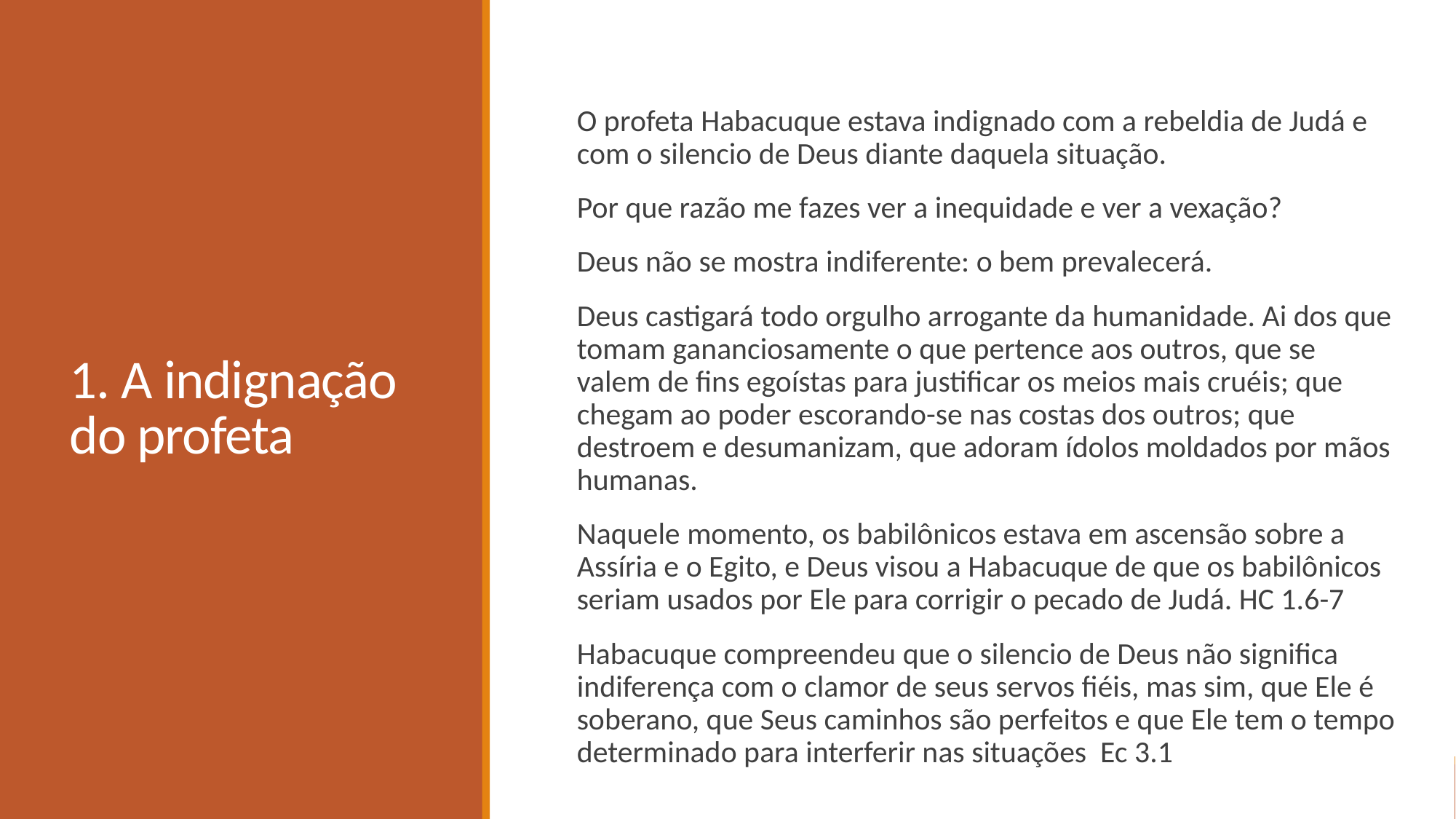

O profeta Habacuque estava indignado com a rebeldia de Judá e com o silencio de Deus diante daquela situação.
Por que razão me fazes ver a inequidade e ver a vexação?
Deus não se mostra indiferente: o bem prevalecerá.
Deus castigará todo orgulho arrogante da humanidade. Ai dos que tomam gananciosamente o que pertence aos outros, que se valem de fins egoístas para justificar os meios mais cruéis; que chegam ao poder escorando-se nas costas dos outros; que destroem e desumanizam, que adoram ídolos moldados por mãos humanas.
Naquele momento, os babilônicos estava em ascensão sobre a Assíria e o Egito, e Deus visou a Habacuque de que os babilônicos seriam usados por Ele para corrigir o pecado de Judá. HC 1.6-7
Habacuque compreendeu que o silencio de Deus não significa indiferença com o clamor de seus servos fiéis, mas sim, que Ele é soberano, que Seus caminhos são perfeitos e que Ele tem o tempo determinado para interferir nas situações  Ec 3.1
# 1. A indignação do profeta